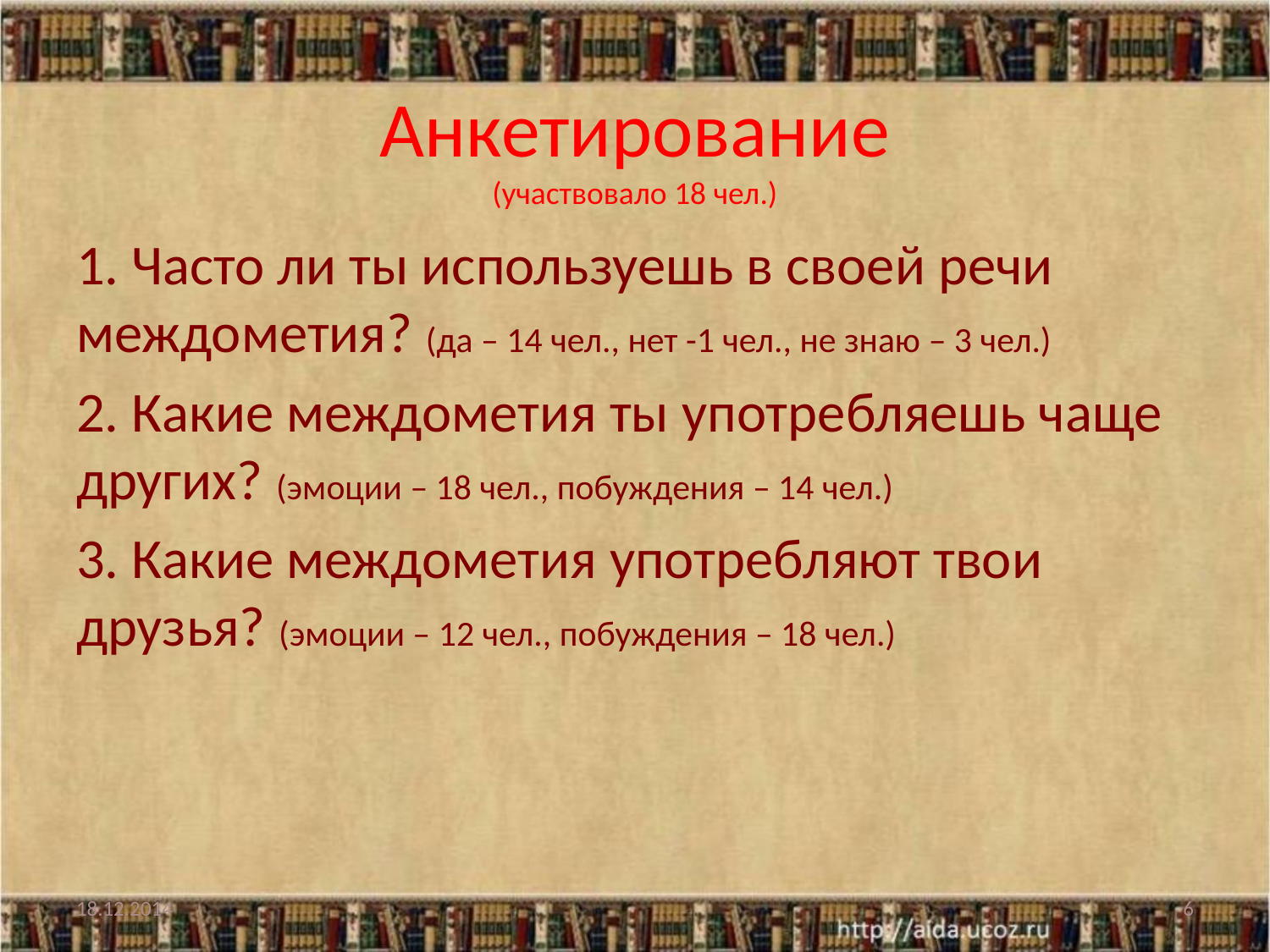

# Анкетирование (участвовало 18 чел.)
1. Часто ли ты используешь в своей речи междометия? (да – 14 чел., нет -1 чел., не знаю – 3 чел.)
2. Какие междометия ты употребляешь чаще других? (эмоции – 18 чел., побуждения – 14 чел.)
3. Какие междометия употребляют твои друзья? (эмоции – 12 чел., побуждения – 18 чел.)

18.12.2014
6